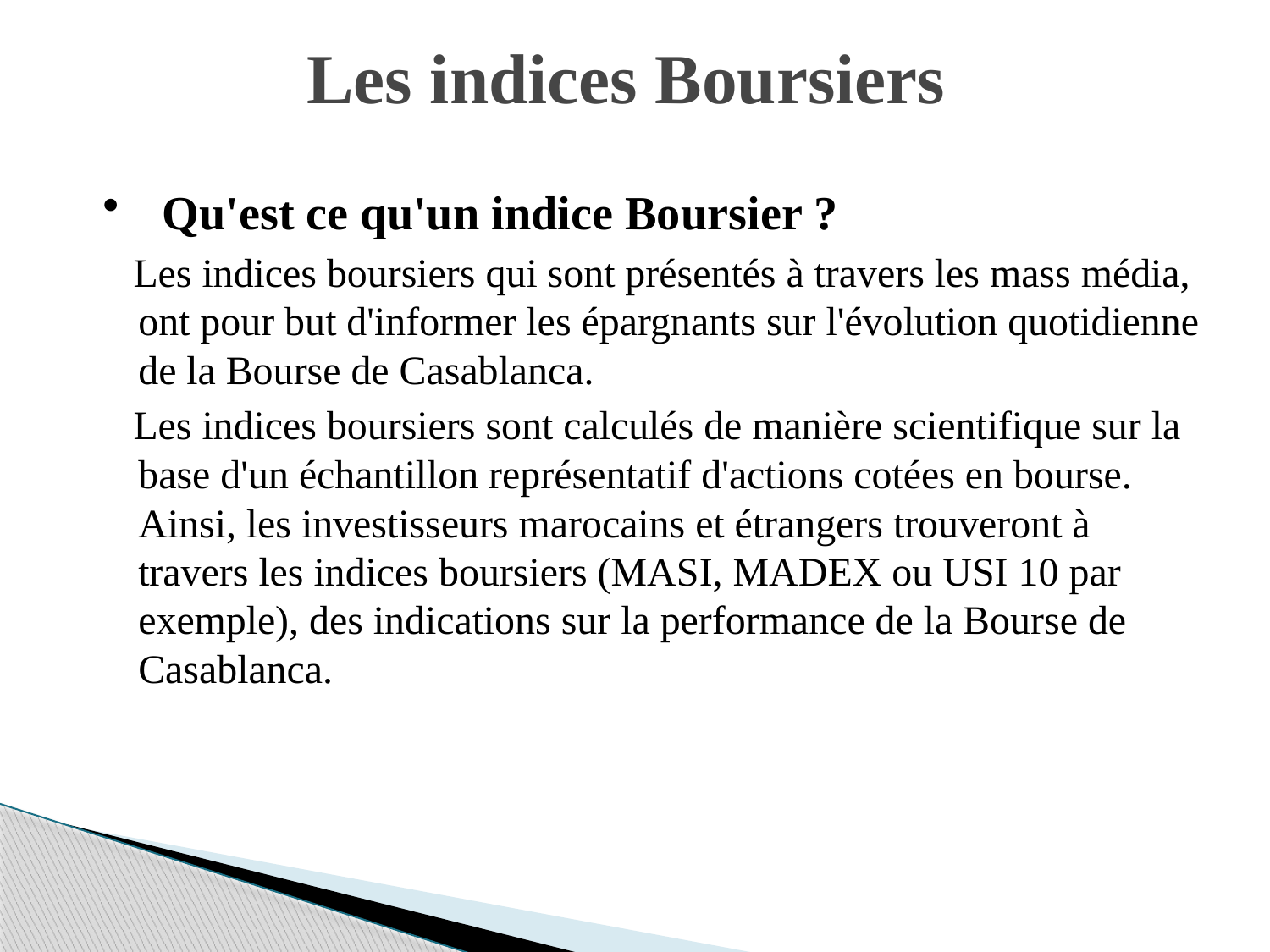

# Les indices Boursiers
  Qu'est ce qu'un indice Boursier ?
   Les indices boursiers qui sont présentés à travers les mass média, ont pour but d'informer les épargnants sur l'évolution quotidienne de la Bourse de Casablanca.
   Les indices boursiers sont calculés de manière scientifique sur la base d'un échantillon représentatif d'actions cotées en bourse. Ainsi, les investisseurs marocains et étrangers trouveront à travers les indices boursiers (MASI, MADEX ou USI 10 par exemple), des indications sur la performance de la Bourse de Casablanca.